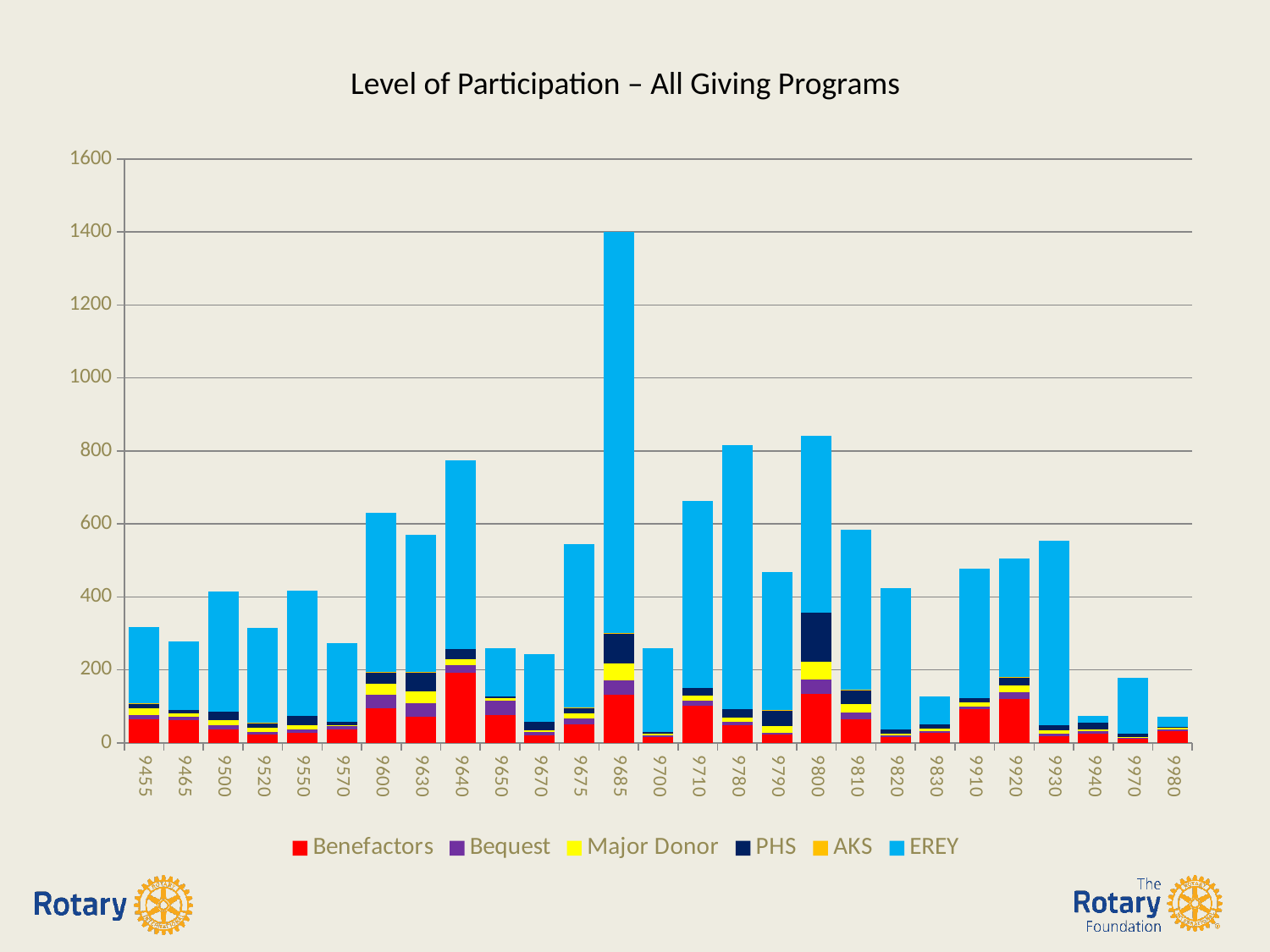

Level of Participation – All Giving Programs

### Chart

| Category | Benefactors | Bequest | Major Donor | PHS | AKS | EREY |
|---|---|---|---|---|---|---|
| 9455 | 65.0 | 12.0 | 17.0 | 12.0 | 2.0 | 209.0 |
| 9465 | 62.0 | 10.0 | 9.0 | 10.0 | 0.0 | 187.0 |
| 9500 | 36.0 | 12.0 | 14.0 | 24.0 | 0.0 | 328.0 |
| 9520 | 23.0 | 6.0 | 13.0 | 13.0 | 1.0 | 258.0 |
| 9550 | 27.0 | 9.0 | 12.0 | 25.0 | 0.0 | 345.0 |
| 9570 | 37.0 | 9.0 | 2.0 | 9.0 | 0.0 | 216.0 |
| 9600 | 94.0 | 38.0 | 30.0 | 29.0 | 3.0 | 436.0 |
| 9630 | 71.0 | 37.0 | 33.0 | 53.0 | 1.0 | 375.0 |
| 9640 | 191.0 | 21.0 | 18.0 | 26.0 | 0.0 | 518.0 |
| 9650 | 75.0 | 40.0 | 7.0 | 4.0 | 0.0 | 133.0 |
| 9670 | 20.0 | 10.0 | 5.0 | 22.0 | 0.0 | 185.0 |
| 9675 | 51.0 | 16.0 | 13.0 | 15.0 | 1.0 | 448.0 |
| 9685 | 131.0 | 39.0 | 48.0 | 80.0 | 4.0 | 1098.0 |
| 9700 | 16.0 | 5.0 | 4.0 | 4.0 | 0.0 | 229.0 |
| 9710 | 101.0 | 15.0 | 14.0 | 20.0 | 0.0 | 513.0 |
| 9780 | 47.0 | 10.0 | 13.0 | 22.0 | 0.0 | 723.0 |
| 9790 | 22.0 | 6.0 | 17.0 | 43.0 | 1.0 | 379.0 |
| 9800 | 134.0 | 40.0 | 49.0 | 133.0 | 0.0 | 485.0 |
| 9810 | 64.0 | 20.0 | 22.0 | 38.0 | 1.0 | 440.0 |
| 9820 | 16.0 | 4.0 | 5.0 | 11.0 | 0.0 | 387.0 |
| 9830 | 27.0 | 6.0 | 6.0 | 12.0 | 0.0 | 75.0 |
| 9910 | 92.0 | 8.0 | 11.0 | 12.0 | None | 354.0 |
| 9920 | 120.0 | 18.0 | 18.0 | 23.0 | 1.0 | 325.0 |
| 9930 | 19.0 | 7.0 | 8.0 | 15.0 | 0.0 | 505.0 |
| 9940 | 26.0 | 7.0 | 4.0 | 19.0 | 0.0 | 17.0 |
| 9970 | 12.0 | 2.0 | 1.0 | 10.0 | 0.0 | 154.0 |
| 9980 | 31.0 | 5.0 | 4.0 | 4.0 | 0.0 | 28.0 |